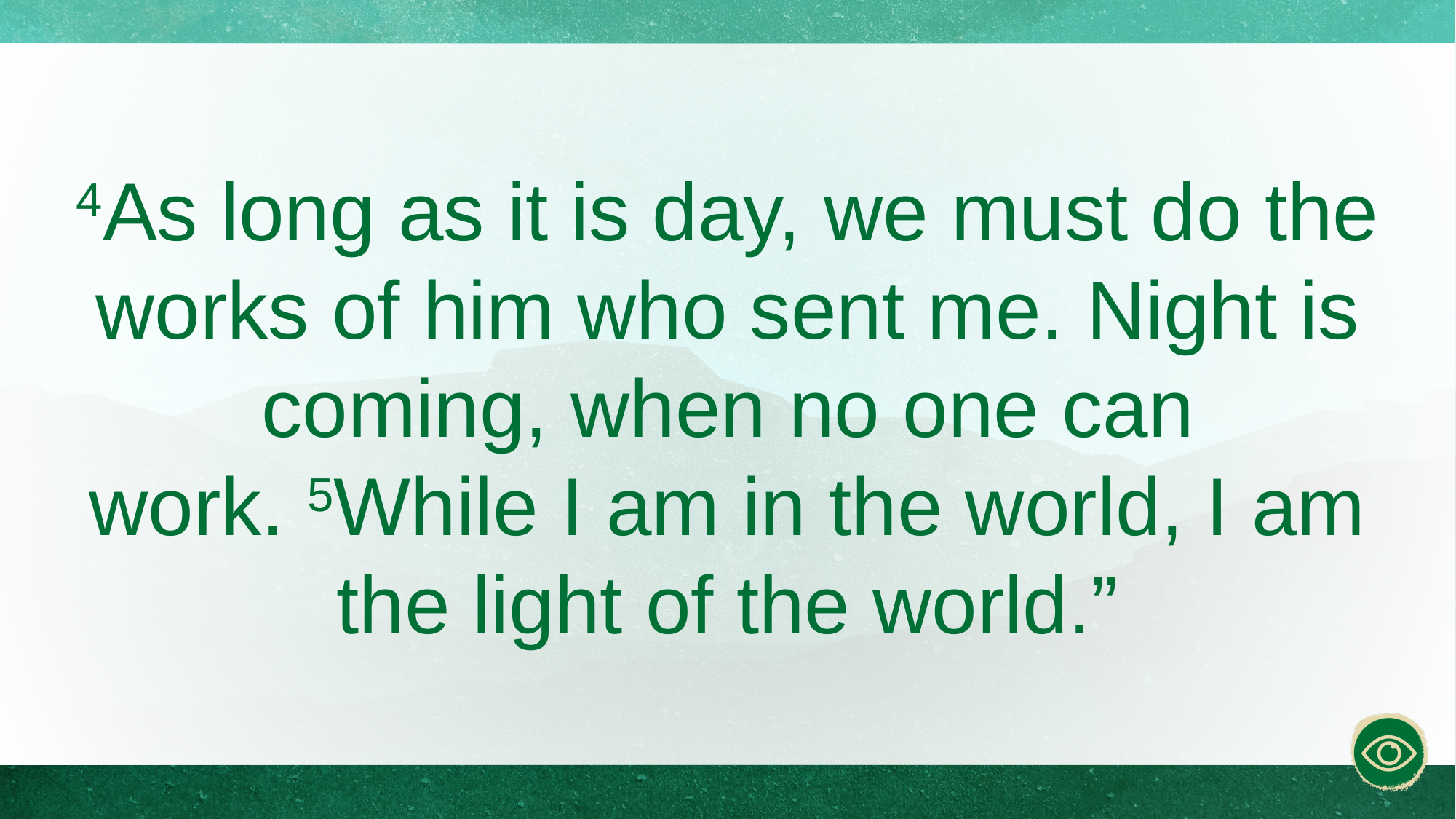

4As long as it is day, we must do the works of him who sent me. Night is coming, when no one can work. 5While I am in the world, I am the light of the world.”